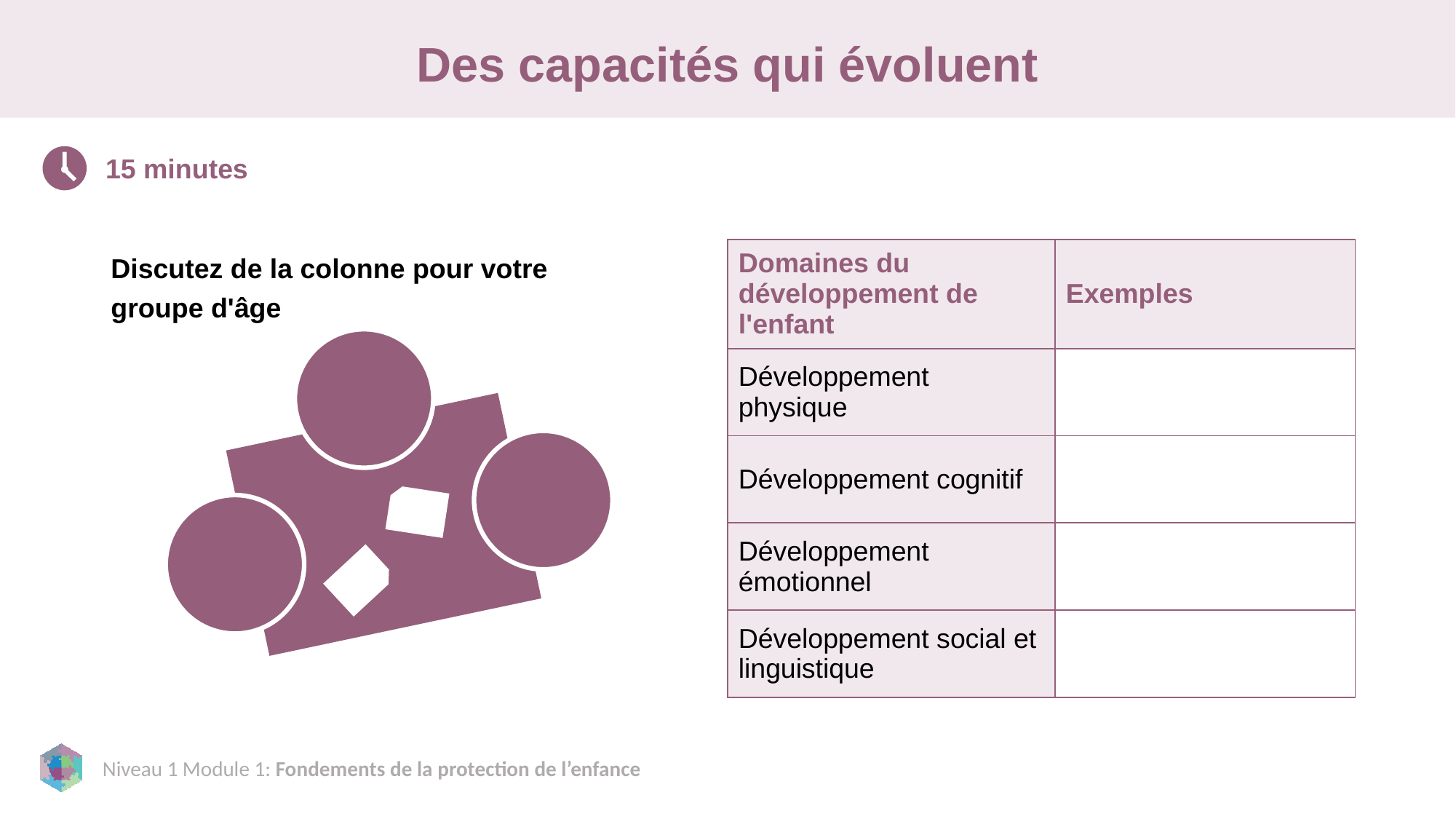

# Des capacités qui évoluent
15 minutes

| Domaines du développement de l'enfant | Exemples |
| --- | --- |
| Développement physique |  |
| Développement cognitif |  |
| Développement émotionnel |  |
| Développement social et linguistique |  |
Discutez de la colonne pour votre groupe d'âge

Tout comportement que vous attendriez d'enfants des âges indiqués dans le tableau.